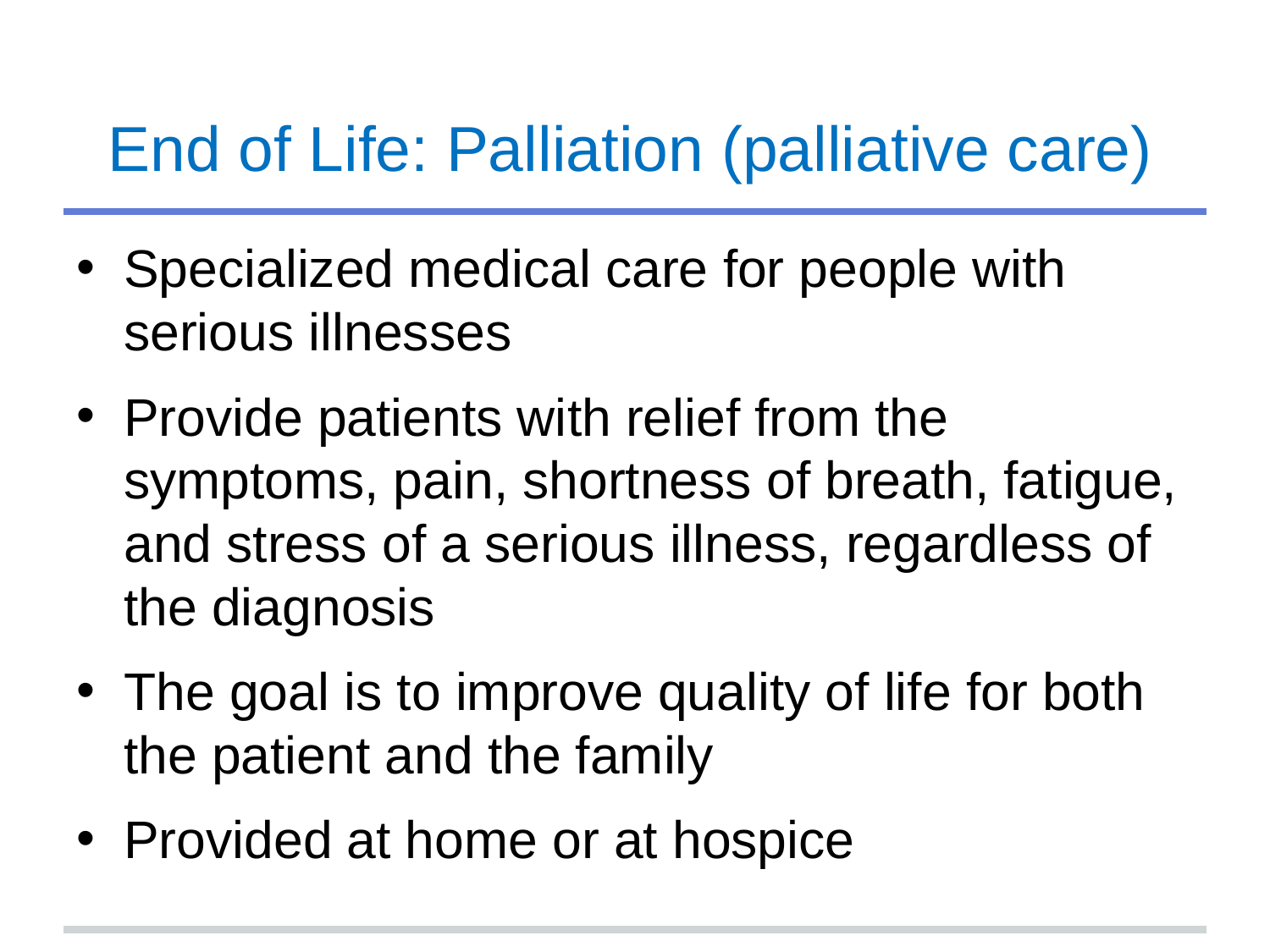

# End of Life: Palliation (palliative care)
Specialized medical care for people with serious illnesses
Provide patients with relief from the symptoms, pain, shortness of breath, fatigue, and stress of a serious illness, regardless of the diagnosis
The goal is to improve quality of life for both the patient and the family
Provided at home or at hospice